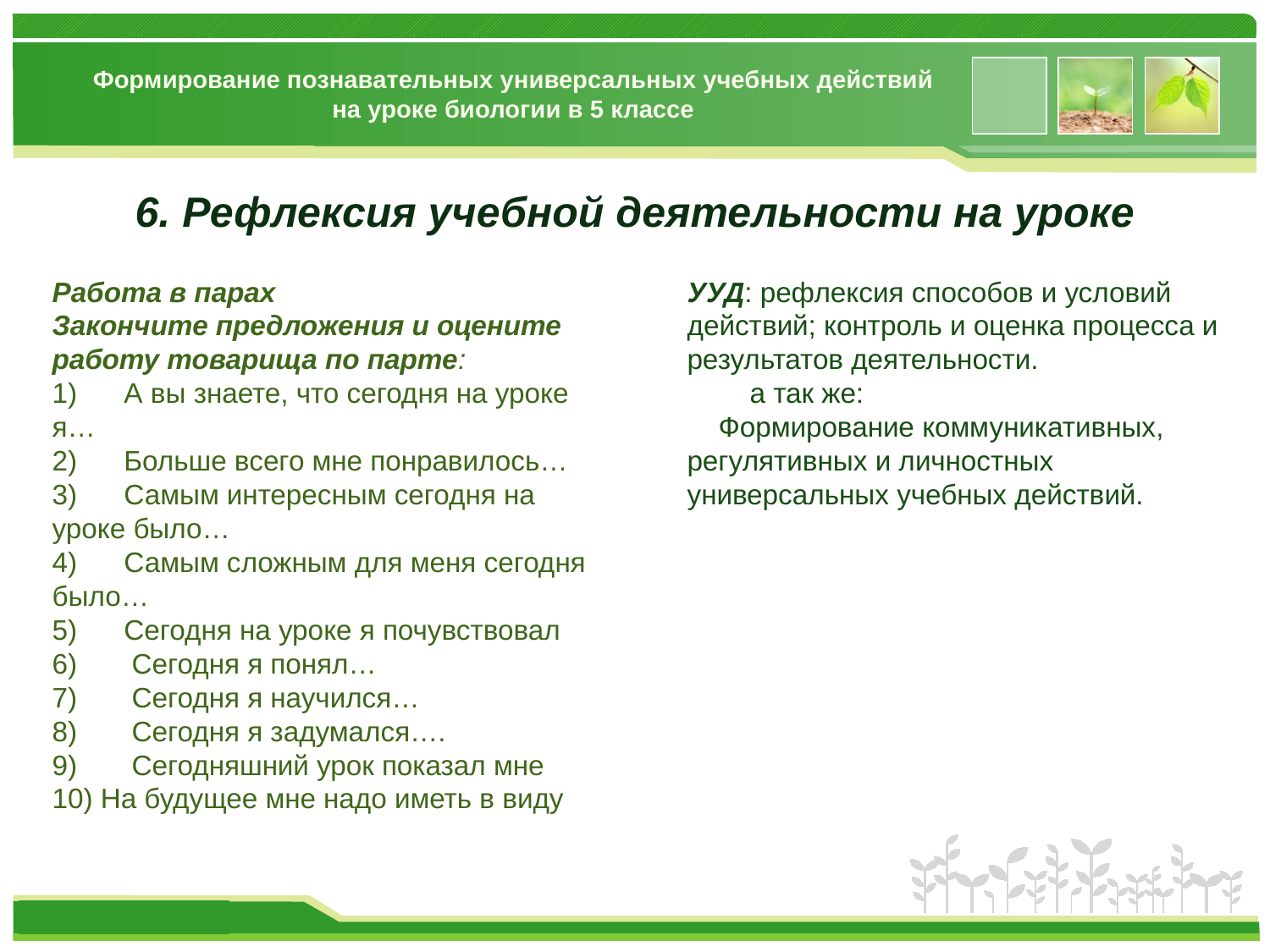

# Формирование познавательных универсальных учебных действий на уроке биологии в 5 классе
6. Рефлексия учебной деятельности на уроке
Работа в парах
Закончите предложения и оцените работу товарища по парте:
1)      А вы знаете, что сегодня на уроке я…
2)      Больше всего мне понравилось…
3)      Самым интересным сегодня на уроке было…
4)      Самым сложным для меня сегодня было…
5)      Сегодня на уроке я почувствовал
6)       Сегодня я понял…
7)       Сегодня я научился…
8)       Сегодня я задумался….
9)       Сегодняшний урок показал мне
10) На будущее мне надо иметь в виду

УУД: рефлексия способов и условий действий; контроль и оценка процесса и результатов деятельности.
        а так же:
    Формирование коммуникативных, регулятивных и личностных универсальных учебных действий.